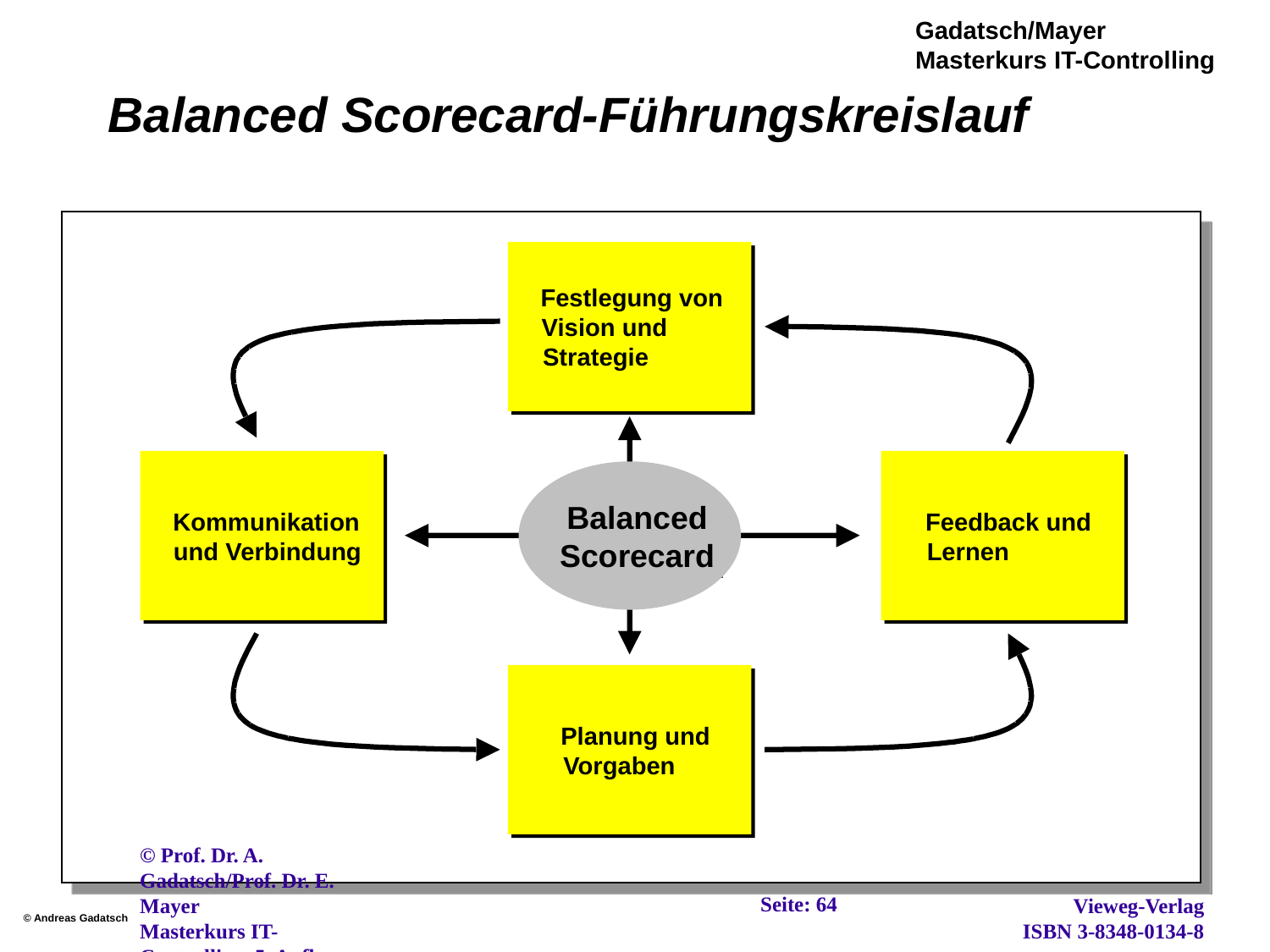

# Balanced Scorecard-Führungskreislauf

Festlegung von
Vision und

Strategie

Balanced

Kommunikation
Feedback und
Balanced

und Verbindung
Lernen
Scorecard
Scorecard

Planung und
Vorgaben

Seite: 64

© Prof. Dr. A. Gadatsch/Prof. Dr. E. Mayer
Masterkurs IT-Controlling, 5. Aufl., Wiesbaden, 2012